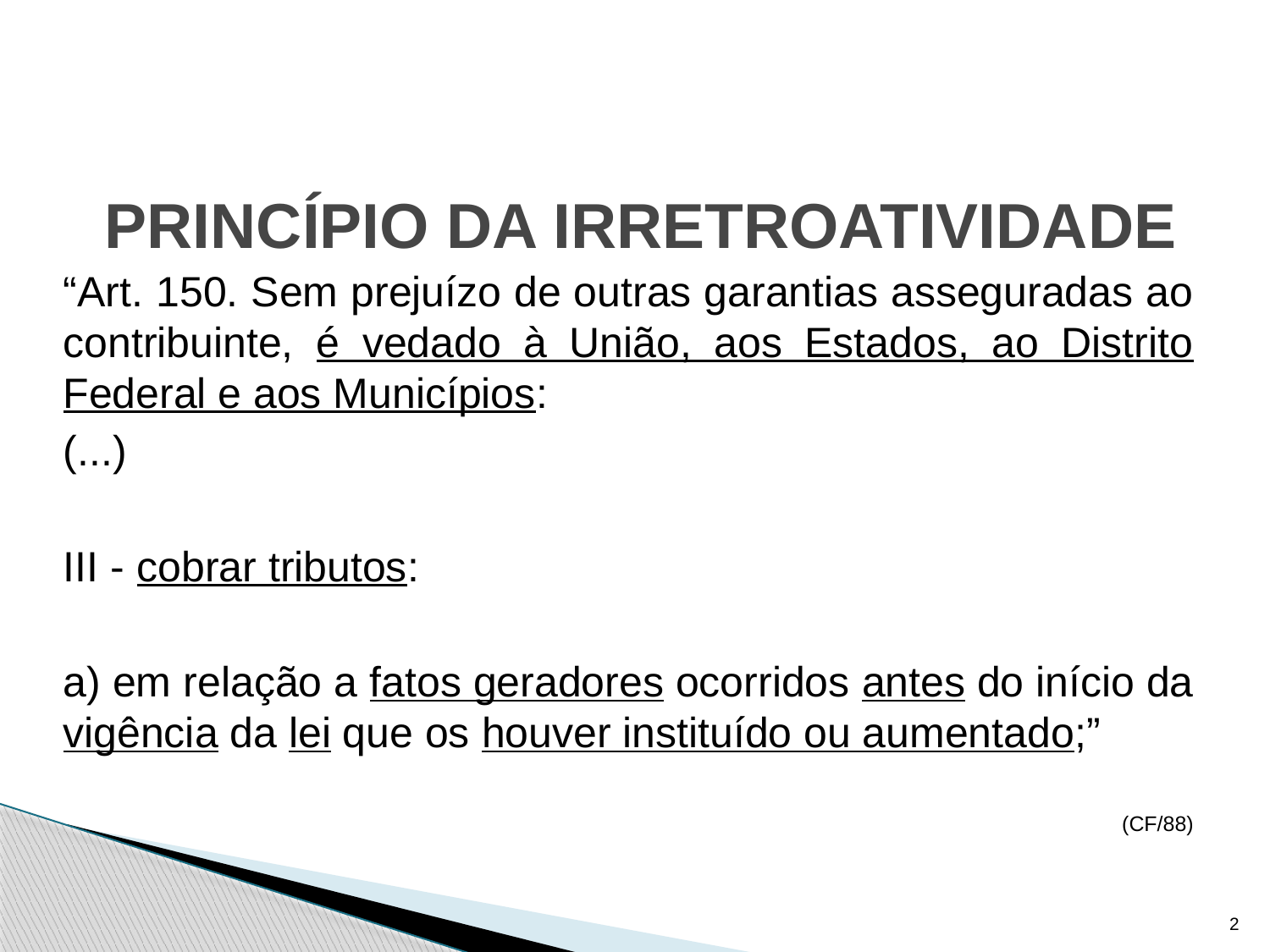

# PRINCÍPIO DA IRRETROATIVIDADE
	“Art. 150. Sem prejuízo de outras garantias asseguradas ao contribuinte, é vedado à União, aos Estados, ao Distrito Federal e aos Municípios:
	(...)

	III - cobrar tributos:

	a) em relação a fatos geradores ocorridos antes do início da vigência da lei que os houver instituído ou aumentado;”
 (CF/88)

2